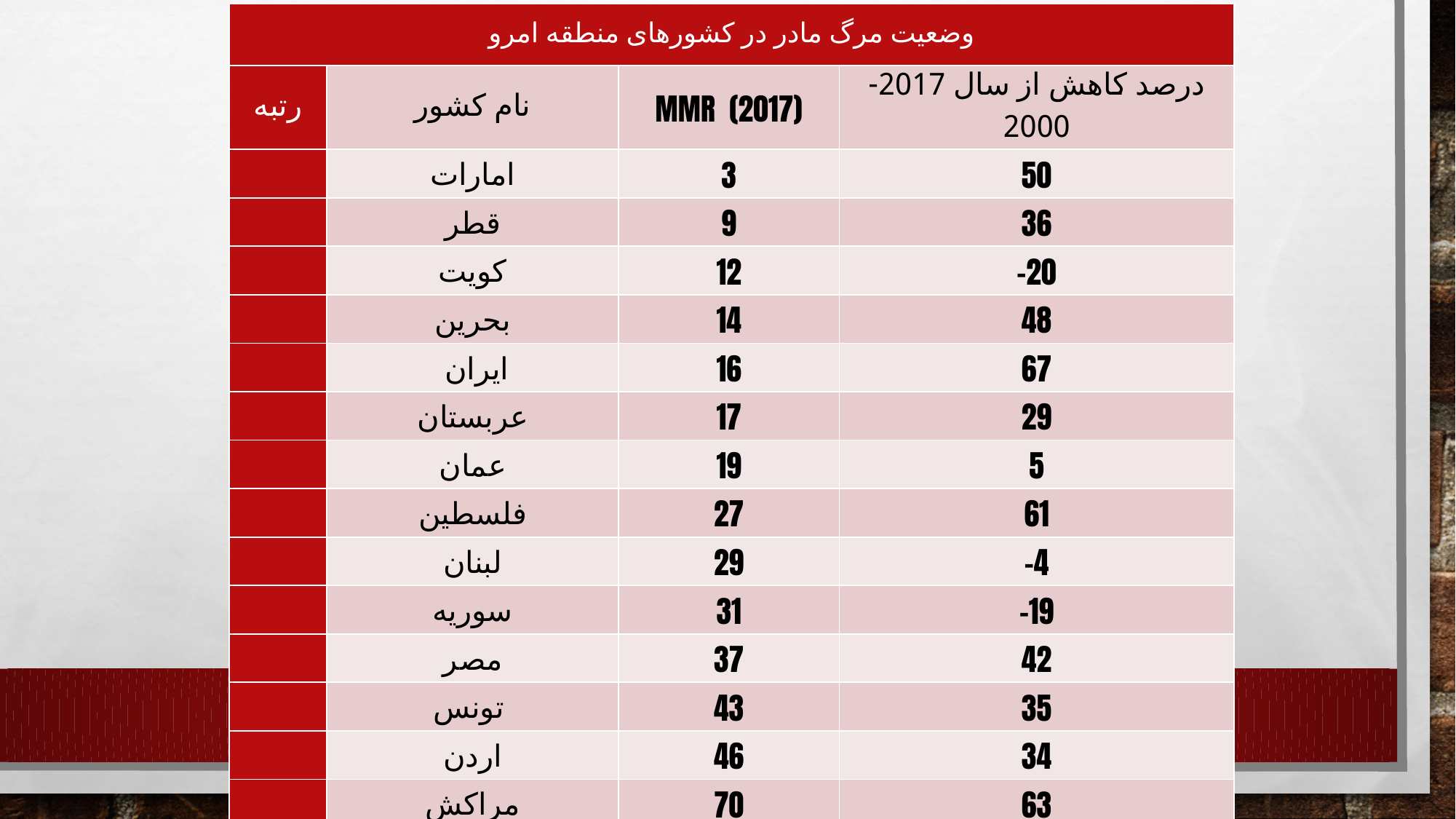

| وضعیت مرگ مادر در کشورهای منطقه امرو |  |  |  |
| --- | --- | --- | --- |
| رتبه | نام کشور | MMR (2017) | درصد کاهش از سال 2017-2000 |
|  | امارات | 3 | 50 |
|  | قطر | 9 | 36 |
|  | کویت | 12 | -20 |
|  | بحرین | 14 | 48 |
|  | ایران | 16 | 67 |
|  | عربستان | 17 | 29 |
|  | عمان | 19 | 5 |
|  | فلسطین | 27 | 61 |
|  | لبنان | 29 | -4 |
|  | سوریه | 31 | -19 |
|  | مصر | 37 | 42 |
|  | تونس | 43 | 35 |
|  | اردن | 46 | 34 |
|  | مراکش | 70 | 63 |
|  | عراق | 79 | 0 |
|  | پاکستان | 140 | 51 |